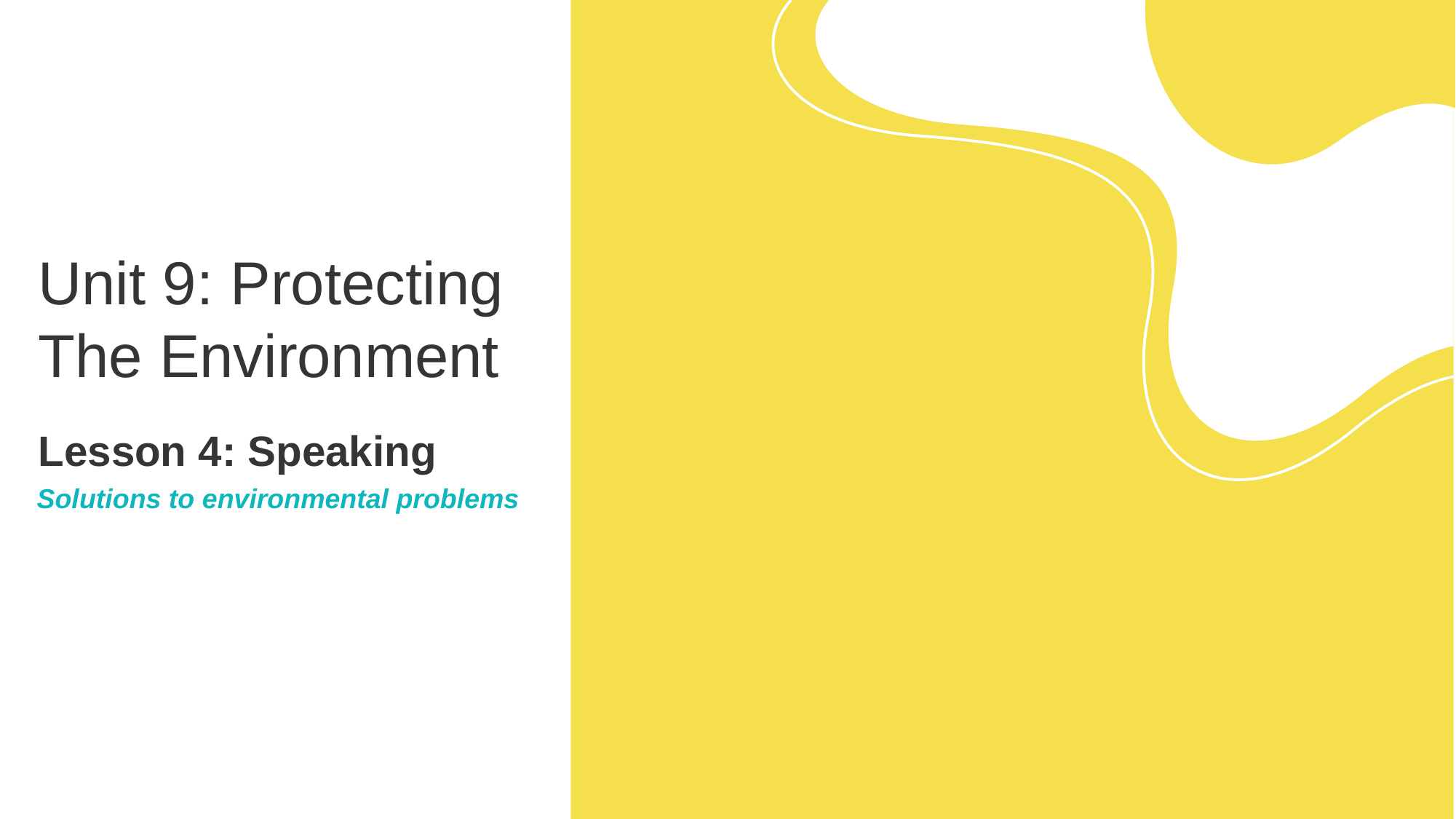

# Unit 9: Protecting The Environment
Lesson 4: Speaking
Solutions to environmental problems